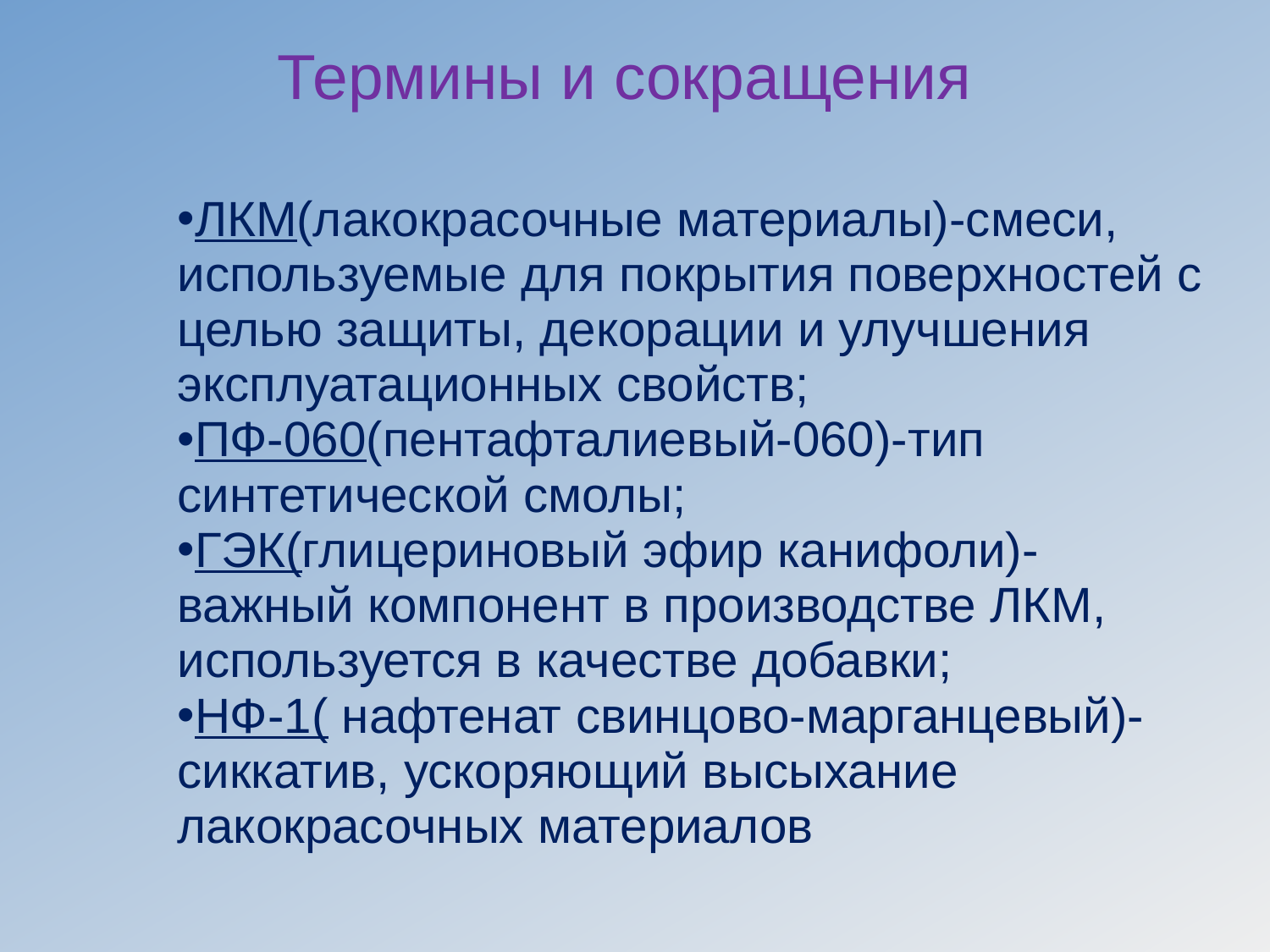

Термины и сокращения
ЛКМ(лакокрасочные материалы)-смеси, используемые для покрытия поверхностей с целью защиты, декорации и улучшения эксплуатационных свойств;
ПФ-060(пентафталиевый-060)-тип синтетической смолы;
ГЭК(глицериновый эфир канифоли)-важный компонент в производстве ЛКМ, используется в качестве добавки;
НФ-1( нафтенат свинцово-марганцевый)-сиккатив, ускоряющий высыхание лакокрасочных материалов